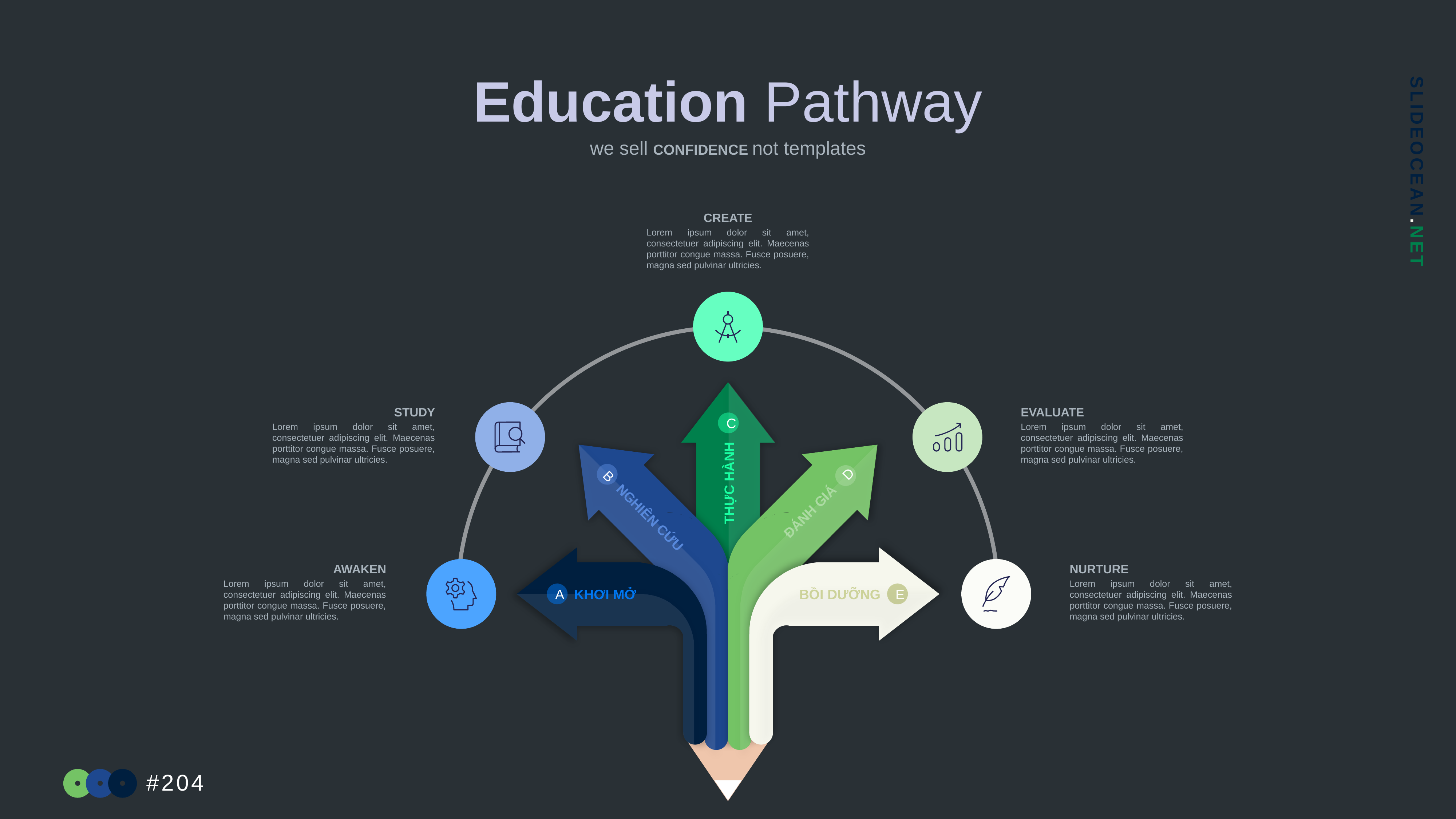

Education Pathway
we sell CONFIDENCE not templates
CREATE
Lorem ipsum dolor sit amet, consectetuer adipiscing elit. Maecenas porttitor congue massa. Fusce posuere, magna sed pulvinar ultricies.

STUDY
Lorem ipsum dolor sit amet, consectetuer adipiscing elit. Maecenas porttitor congue massa. Fusce posuere, magna sed pulvinar ultricies.
EVALUATE
Lorem ipsum dolor sit amet, consectetuer adipiscing elit. Maecenas porttitor congue massa. Fusce posuere, magna sed pulvinar ultricies.

C
THỰC HÀNH

NGHIÊN CỨU
B
ĐÁNH GIÁ
D

AWAKEN
Lorem ipsum dolor sit amet, consectetuer adipiscing elit. Maecenas porttitor congue massa. Fusce posuere, magna sed pulvinar ultricies.
NURTURE
Lorem ipsum dolor sit amet, consectetuer adipiscing elit. Maecenas porttitor congue massa. Fusce posuere, magna sed pulvinar ultricies.

KHƠI MỞ
A
BỒI DƯỠNG
E

#204